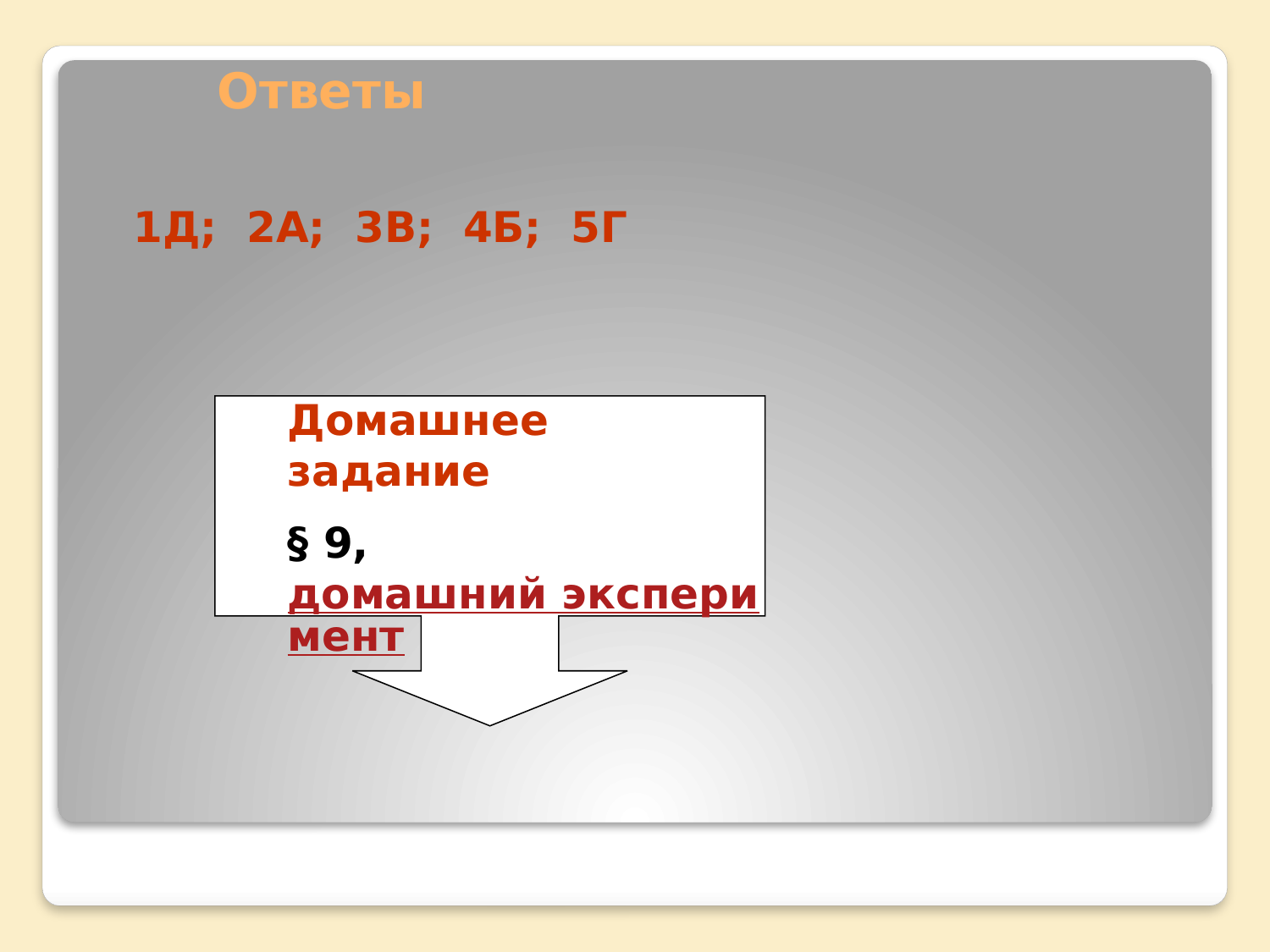

# Ответы
1Д;  2А;  3В;  4Б;  5Г
Домашнее задание
§ 9,  домашний эксперимент